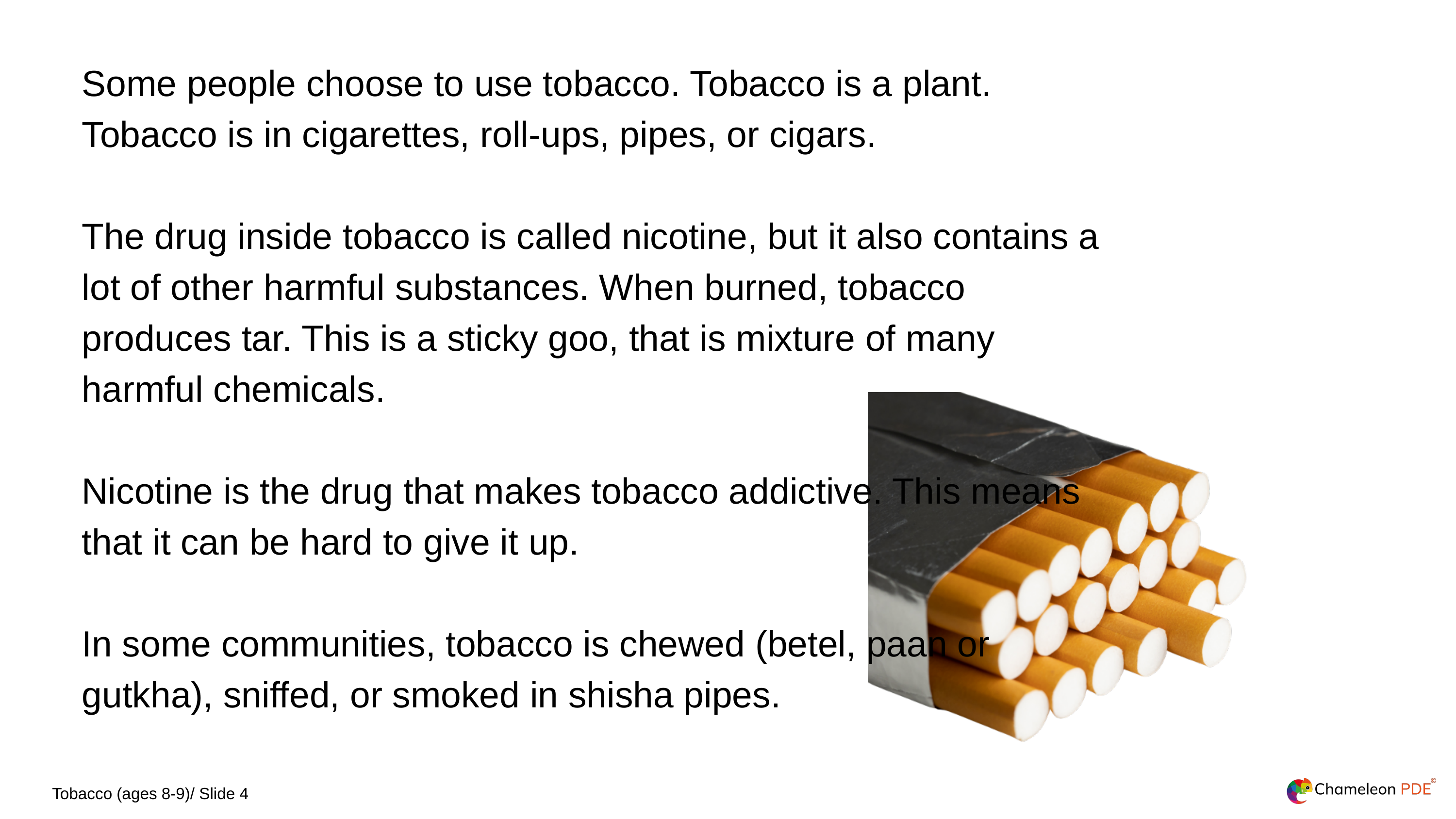

Some people choose to use tobacco. Tobacco is a plant.
Tobacco is in cigarettes, roll-ups, pipes, or cigars.

The drug inside tobacco is called nicotine, but it also contains a lot of other harmful substances. When burned, tobacco produces tar. This is a sticky goo, that is mixture of many harmful chemicals.

Nicotine is the drug that makes tobacco addictive. This means that it can be hard to give it up.

In some communities, tobacco is chewed (betel, paan or gutkha), sniffed, or smoked in shisha pipes.

Tobacco (ages 8-9)/ Slide 4